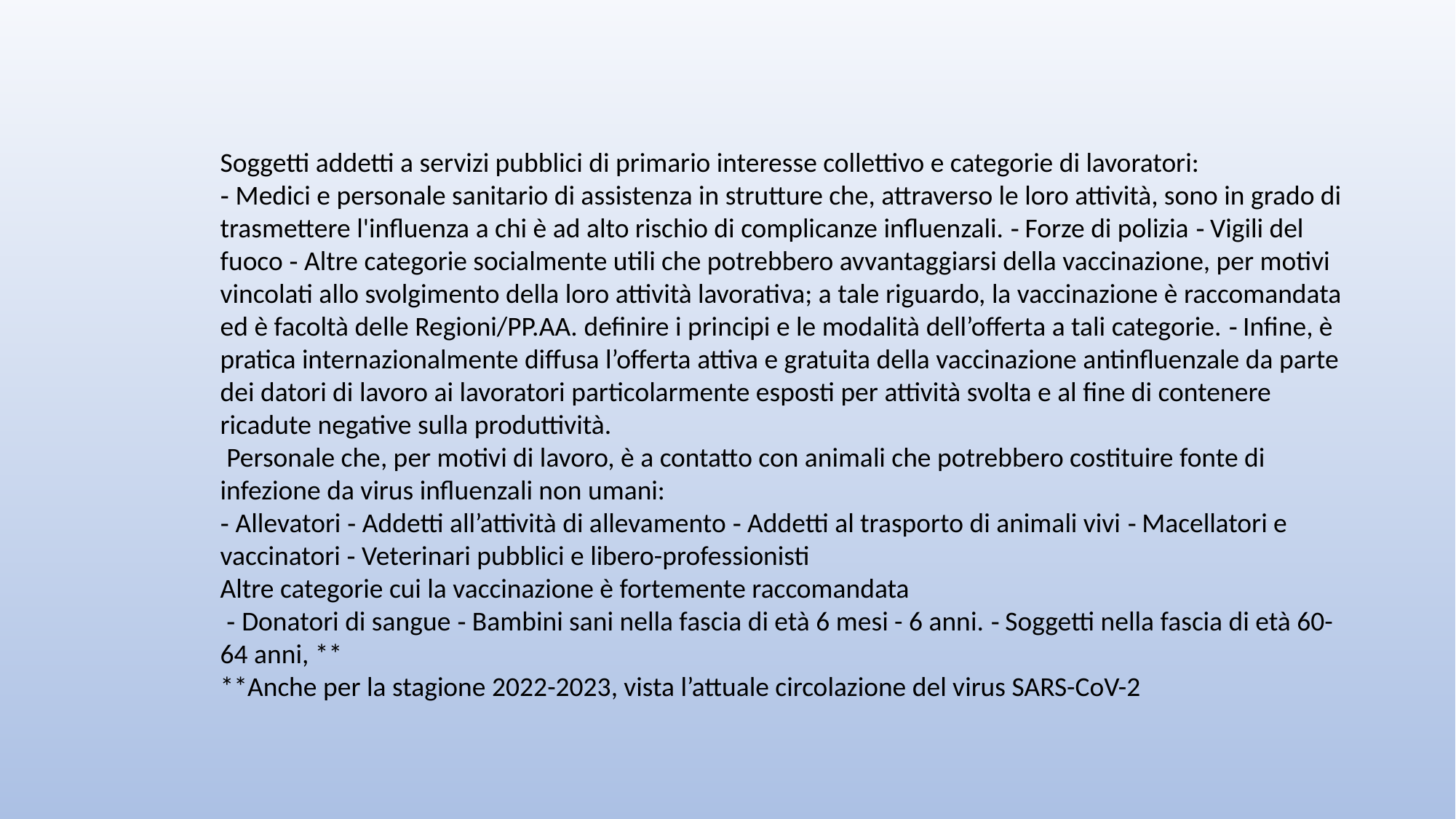

Soggetti addetti a servizi pubblici di primario interesse collettivo e categorie di lavoratori:
‐ Medici e personale sanitario di assistenza in strutture che, attraverso le loro attività, sono in grado di trasmettere l'influenza a chi è ad alto rischio di complicanze influenzali. ‐ Forze di polizia ‐ Vigili del fuoco ‐ Altre categorie socialmente utili che potrebbero avvantaggiarsi della vaccinazione, per motivi vincolati allo svolgimento della loro attività lavorativa; a tale riguardo, la vaccinazione è raccomandata ed è facoltà delle Regioni/PP.AA. definire i principi e le modalità dell’offerta a tali categorie. ‐ Infine, è pratica internazionalmente diffusa l’offerta attiva e gratuita della vaccinazione antinfluenzale da parte dei datori di lavoro ai lavoratori particolarmente esposti per attività svolta e al fine di contenere ricadute negative sulla produttività.
 Personale che, per motivi di lavoro, è a contatto con animali che potrebbero costituire fonte di infezione da virus influenzali non umani:
‐ Allevatori ‐ Addetti all’attività di allevamento ‐ Addetti al trasporto di animali vivi ‐ Macellatori e vaccinatori ‐ Veterinari pubblici e libero-professionisti
Altre categorie cui la vaccinazione è fortemente raccomandata
 ‐ Donatori di sangue ‐ Bambini sani nella fascia di età 6 mesi - 6 anni. ‐ Soggetti nella fascia di età 60-64 anni, **
**Anche per la stagione 2022-2023, vista l’attuale circolazione del virus SARS-CoV-2